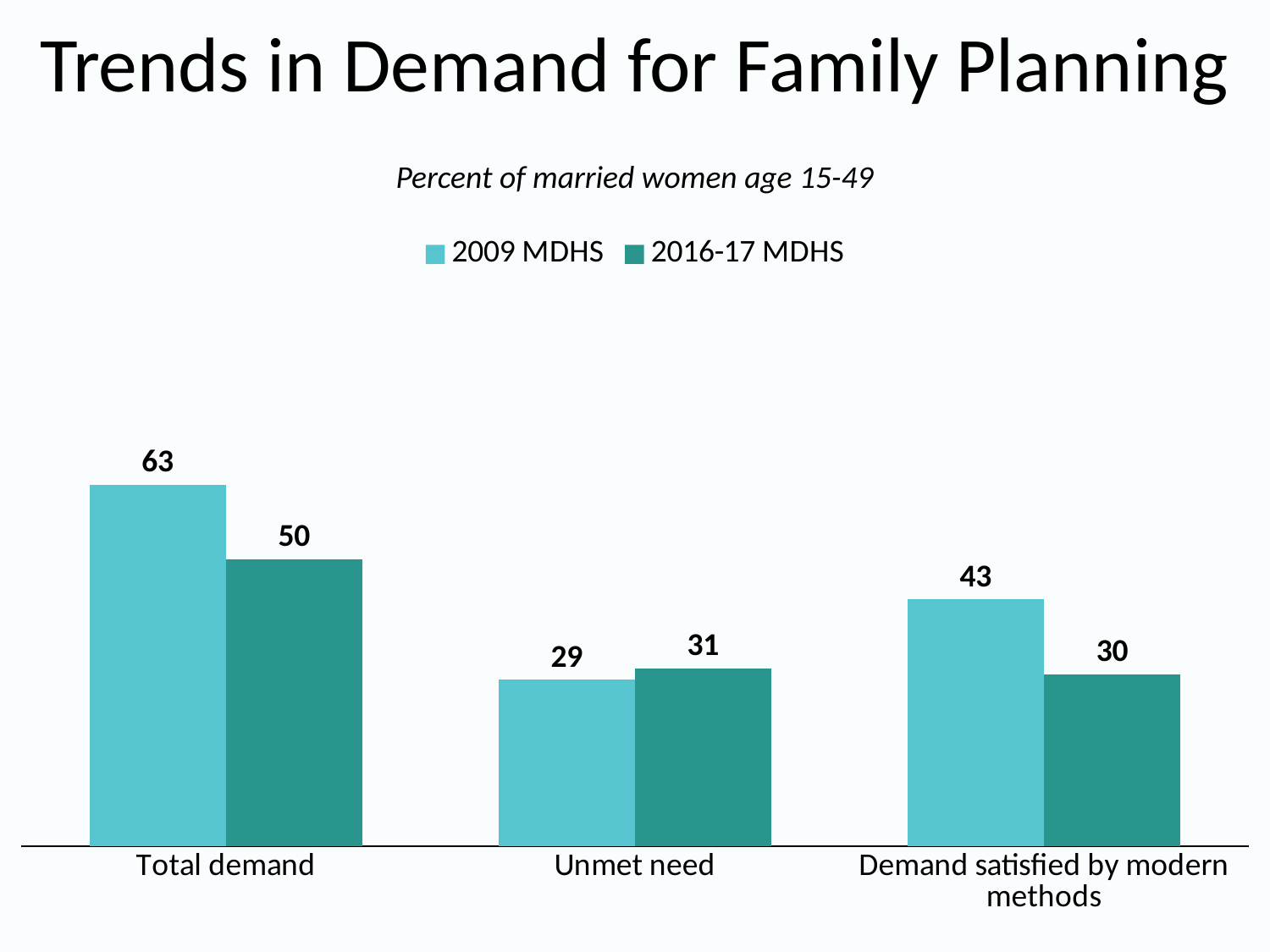

# Trends in Demand for Family Planning
Percent of married women age 15-49

### Chart

| Category | 2009 MDHS | 2016-17 MDHS |
|---|---|---|
| Total demand | 63.0 | 50.0 |
| Unmet need | 29.0 | 31.0 |
| Demand satisfied by modern methods | 43.0 | 30.0 |